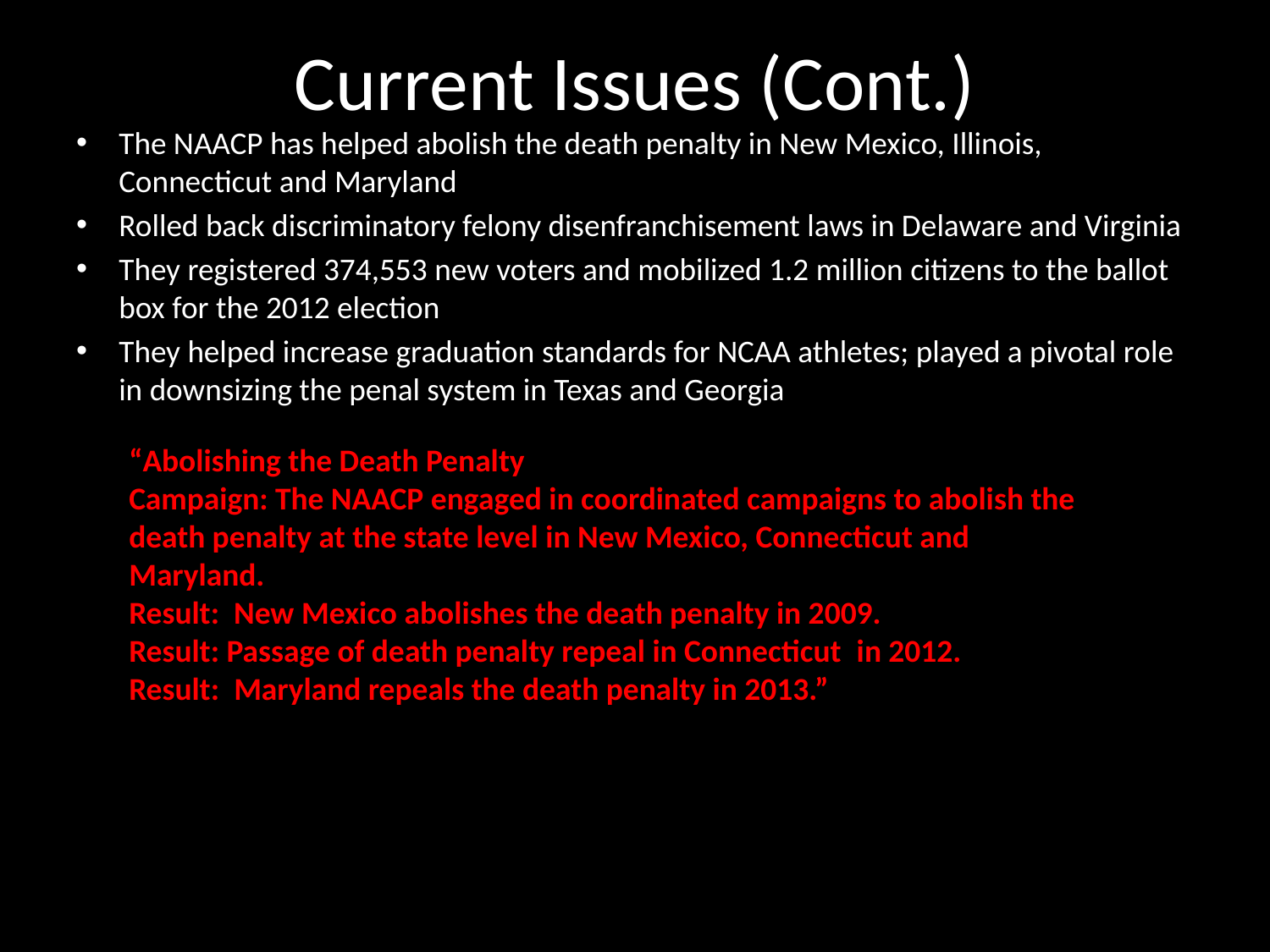

# Current Issues (Cont.)
The NAACP has helped abolish the death penalty in New Mexico, Illinois, Connecticut and Maryland
Rolled back discriminatory felony disenfranchisement laws in Delaware and Virginia
They registered 374,553 new voters and mobilized 1.2 million citizens to the ballot box for the 2012 election
They helped increase graduation standards for NCAA athletes; played a pivotal role in downsizing the penal system in Texas and Georgia

“Abolishing the Death Penalty
Campaign: The NAACP engaged in coordinated campaigns to abolish the death penalty at the state level in New Mexico, Connecticut and Maryland.
Result:  New Mexico abolishes the death penalty in 2009.
Result: Passage of death penalty repeal in Connecticut  in 2012.
Result:  Maryland repeals the death penalty in 2013.”